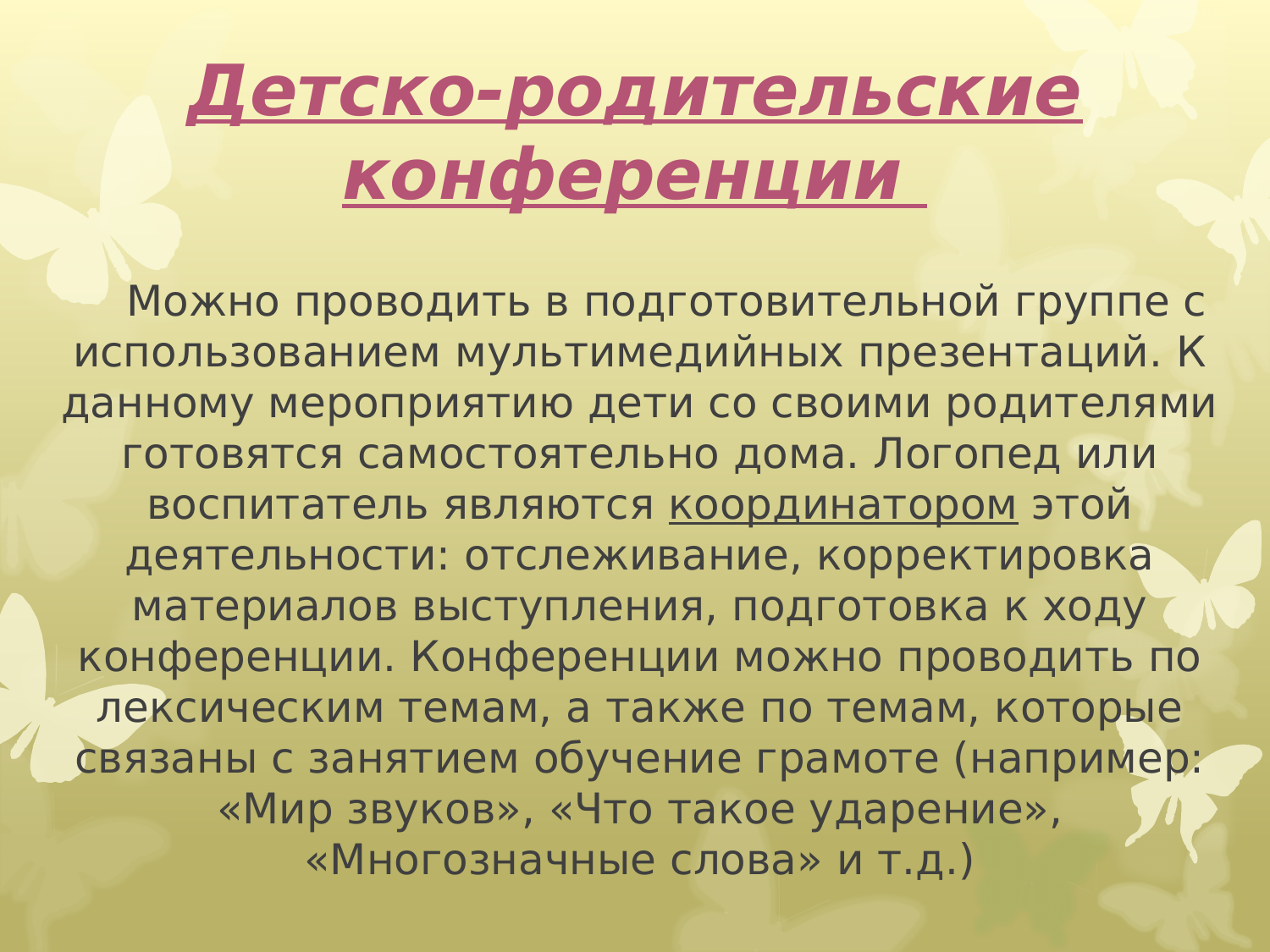

# Детско-родительские конференции
    Можно проводить в подготовительной группе с использованием мультимедийных презентаций. К данному мероприятию дети со своими родителями готовятся самостоятельно дома. Логопед или воспитатель являются координатором этой деятельности: отслеживание, корректировка материалов выступления, подготовка к ходу конференции. Конференции можно проводить по лексическим темам, а также по темам, которые связаны с занятием обучение грамоте (например: «Мир звуков», «Что такое ударение», «Многозначные слова» и т.д.)